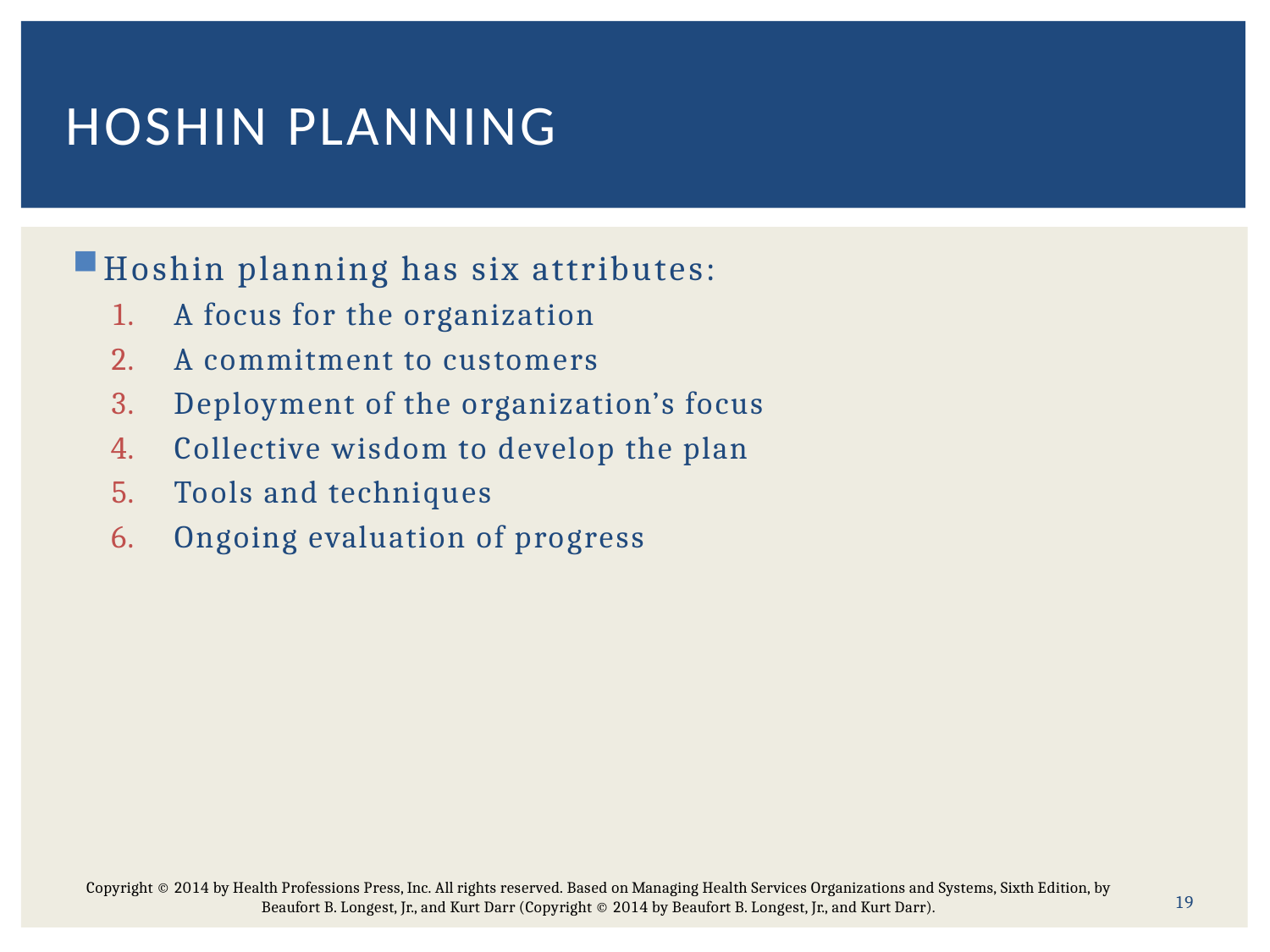

# Hoshin Planning
Hoshin planning has six attributes:
A focus for the organization
A commitment to customers
Deployment of the organization’s focus
Collective wisdom to develop the plan
Tools and techniques
Ongoing evaluation of progress

19